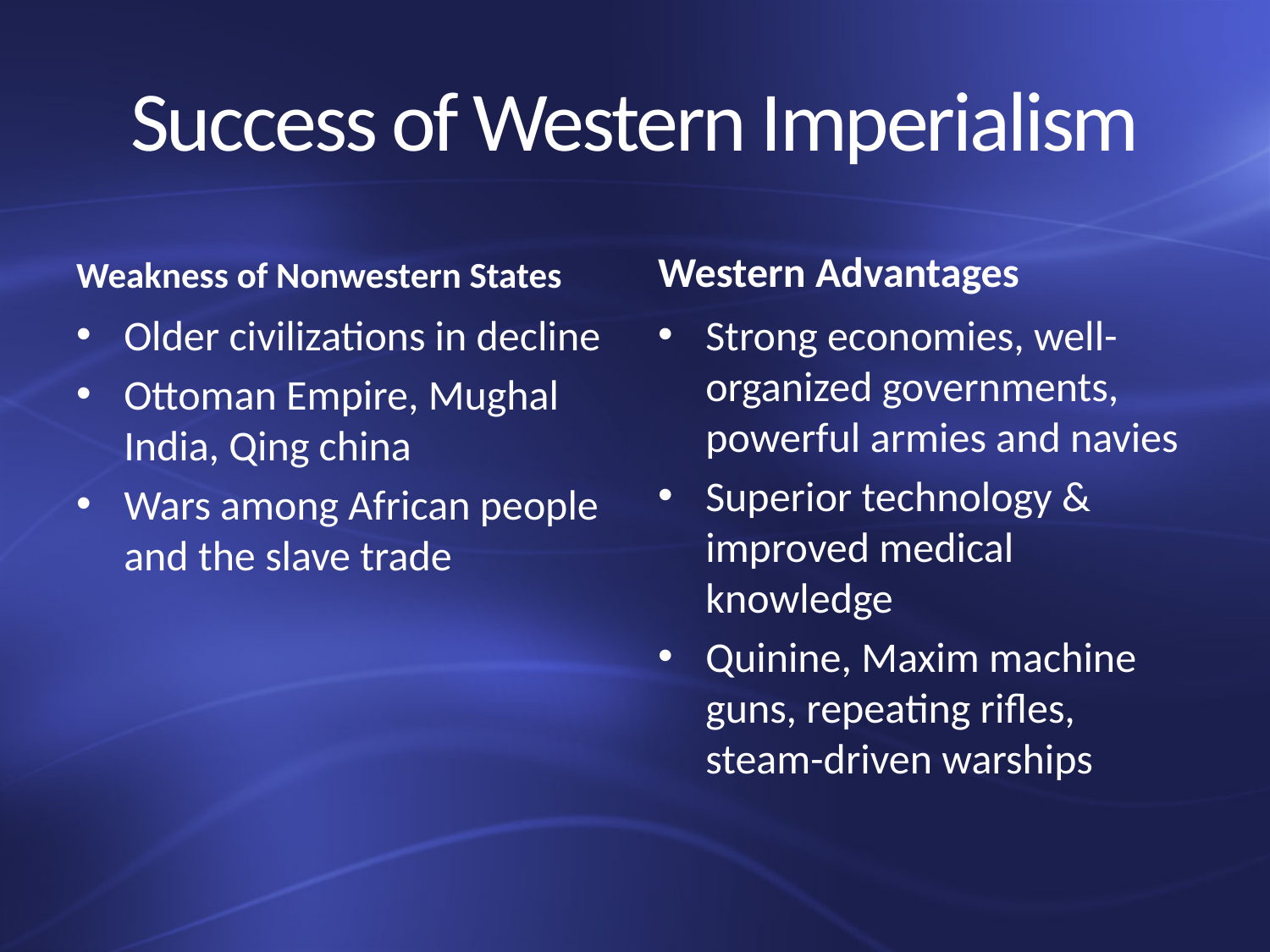

# Success of Western Imperialism
Weakness of Nonwestern States
Western Advantages
Older civilizations in decline
Ottoman Empire, Mughal India, Qing china
Wars among African people and the slave trade

Strong economies, well-organized governments, powerful armies and navies
Superior technology & improved medical knowledge
Quinine, Maxim machine guns, repeating rifles, steam-driven warships